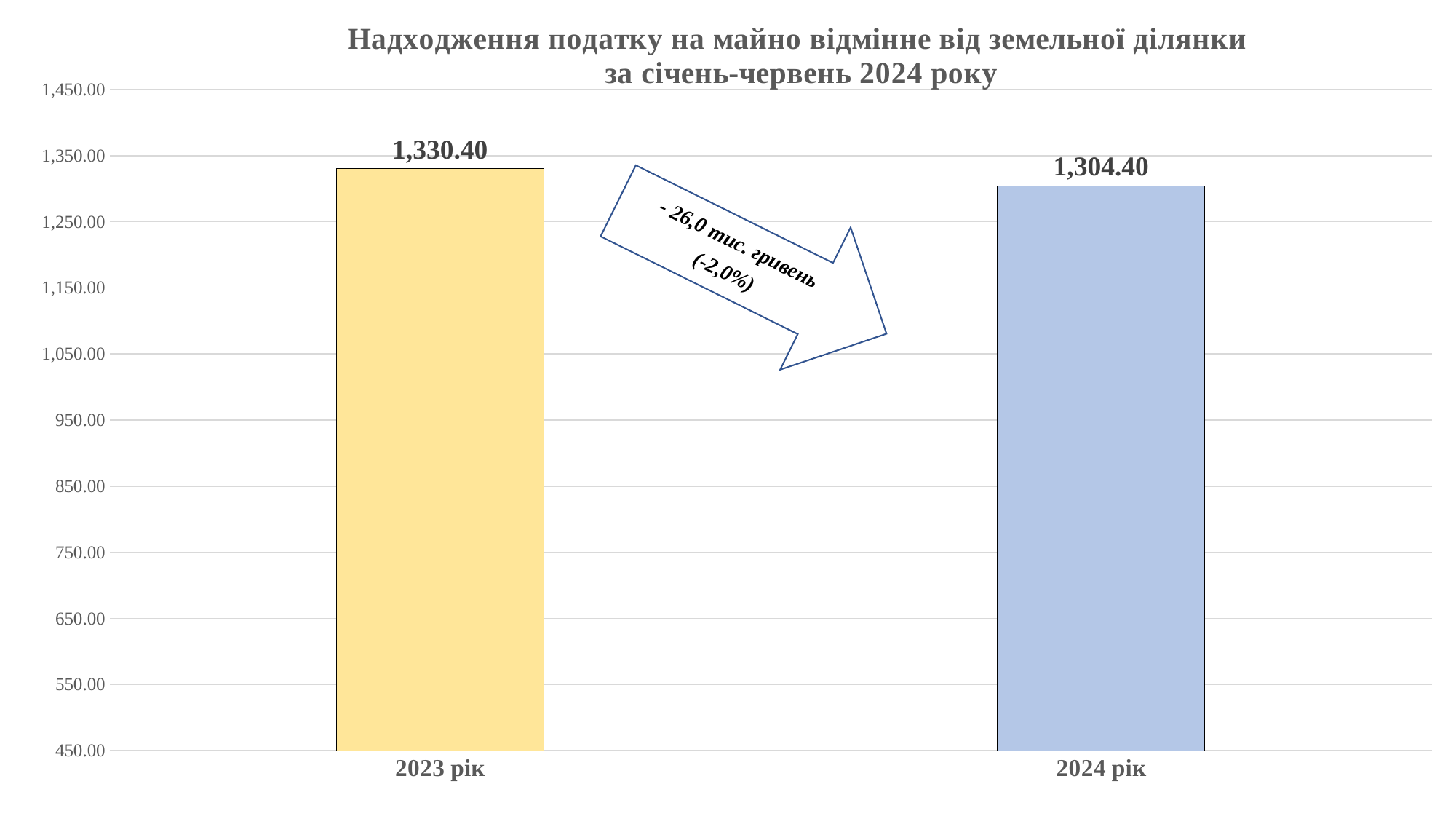

### Chart: Надходження податку на майно відмінне від земельної ділянки
за січень-червень 2024 року

| Category |  |
|---|---|
| 2023 рік | 1330.4 |
| 2024 рік | 1304.4 |
- 26,0 тис. гривень
(-2,0%),